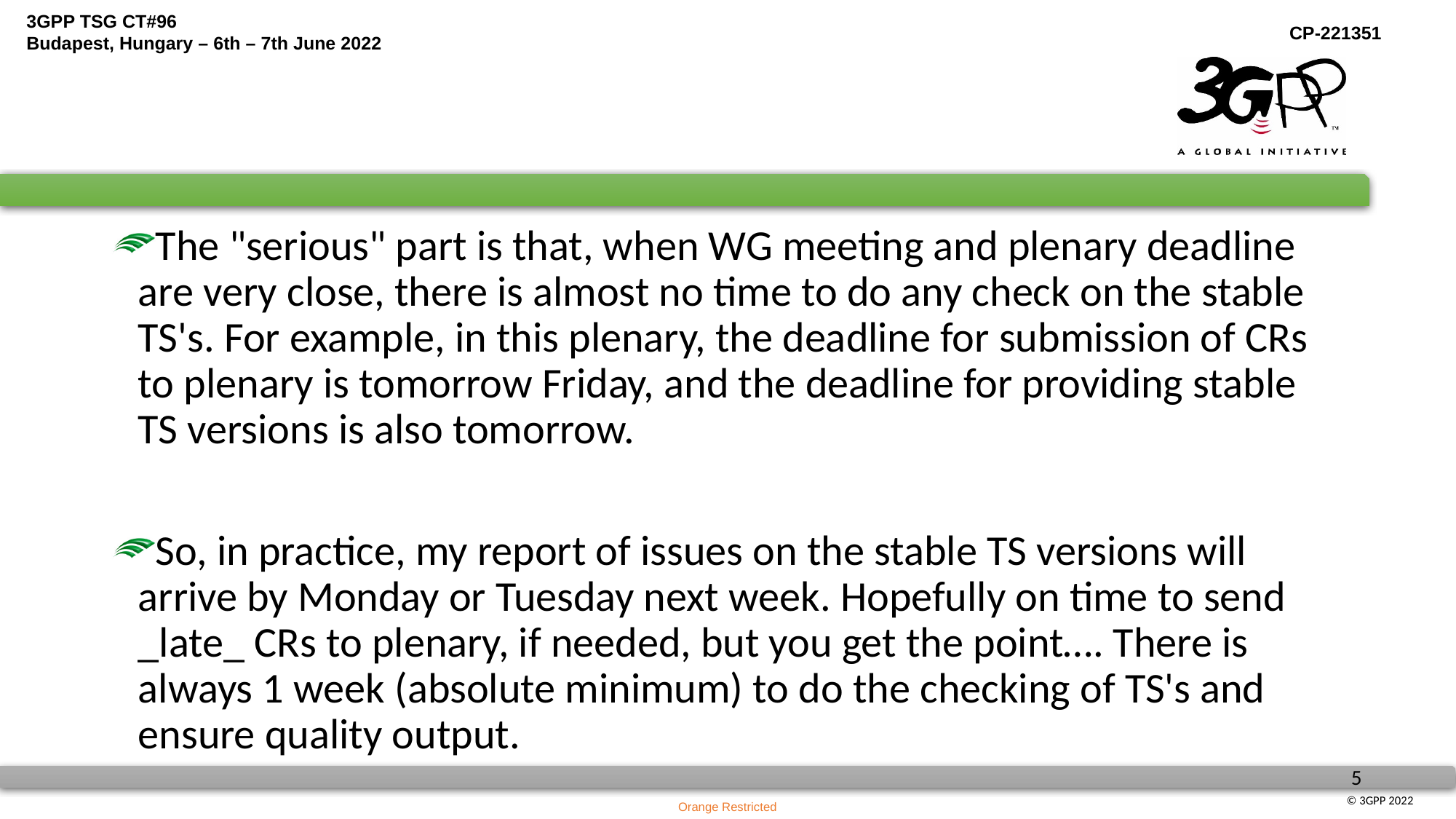

#
The "serious" part is that, when WG meeting and plenary deadline are very close, there is almost no time to do any check on the stable TS's. For example, in this plenary, the deadline for submission of CRs to plenary is tomorrow Friday, and the deadline for providing stable TS versions is also tomorrow.

So, in practice, my report of issues on the stable TS versions will arrive by Monday or Tuesday next week. Hopefully on time to send _late_ CRs to plenary, if needed, but you get the point…. There is always 1 week (absolute minimum) to do the checking of TS's and ensure quality output.